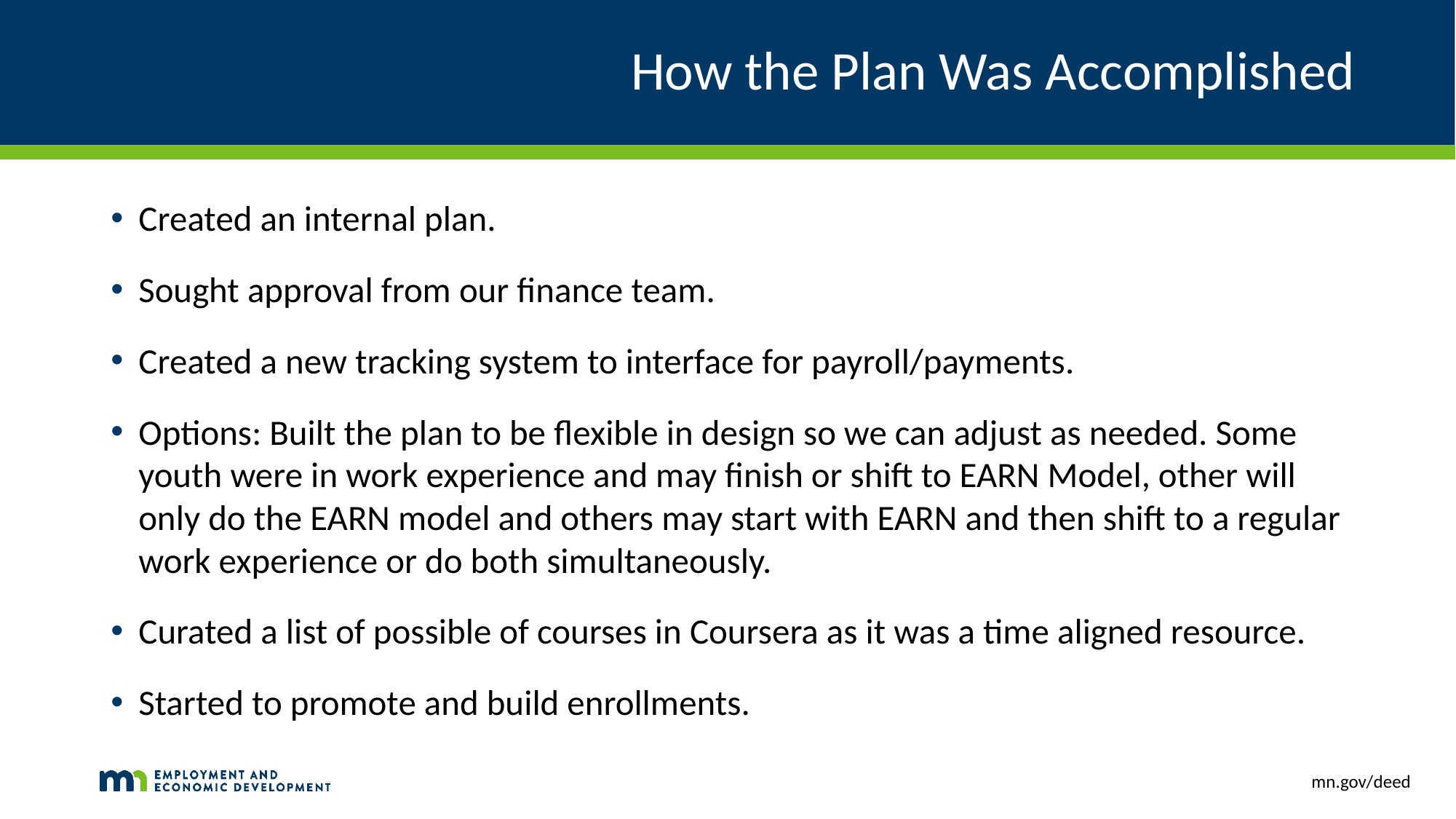

# How the Plan Was Accomplished
Created an internal plan.
Sought approval from our finance team.
Created a new tracking system to interface for payroll/payments.
Options: Built the plan to be flexible in design so we can adjust as needed. Some youth were in work experience and may finish or shift to EARN Model, other will only do the EARN model and others may start with EARN and then shift to a regular work experience or do both simultaneously.
Curated a list of possible of courses in Coursera as it was a time aligned resource.
Started to promote and build enrollments.

mn.gov/deed